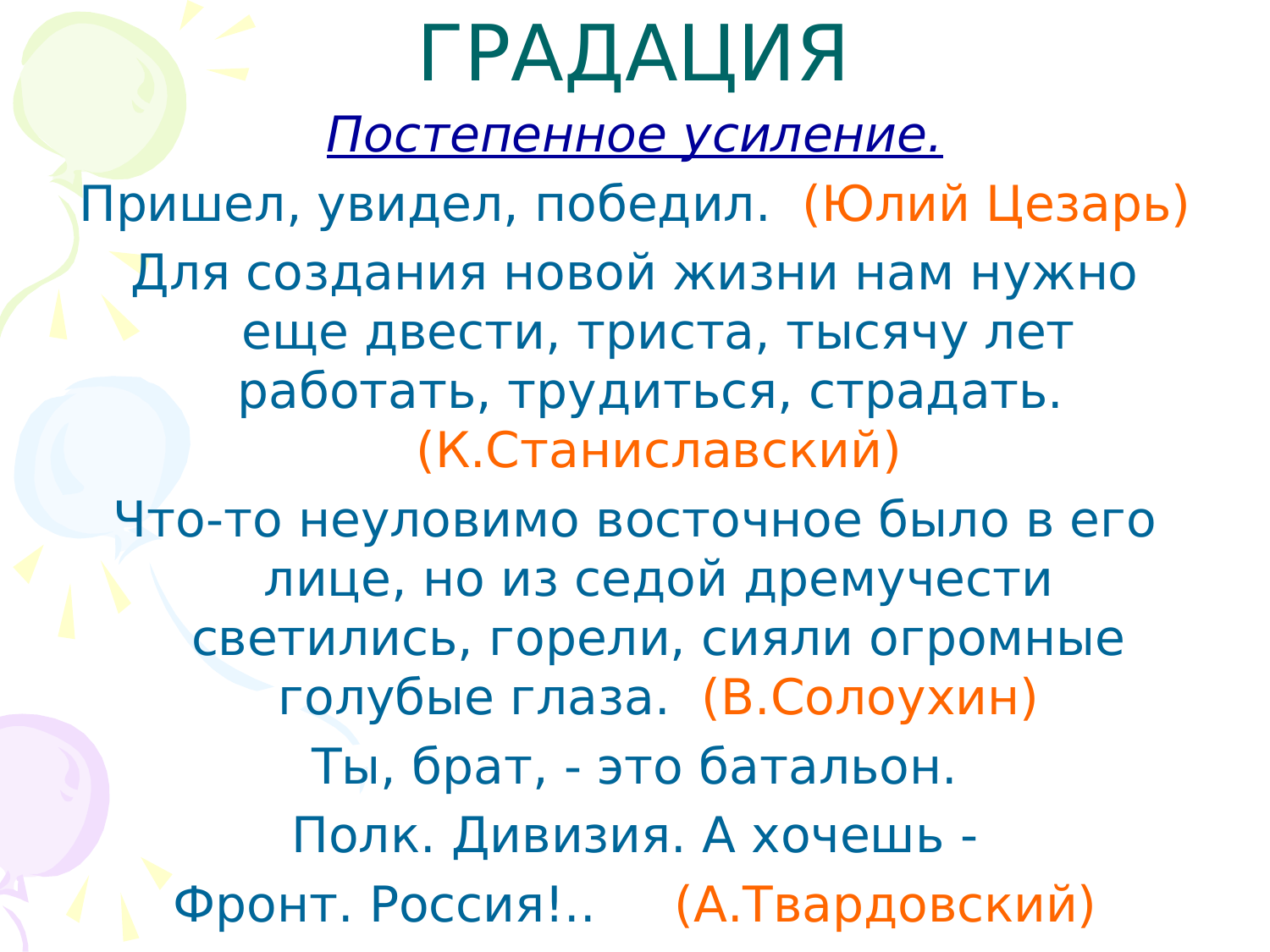

# ГРАДАЦИЯ
Постепенное усиление.
Пришел, увидел, победил.  (Юлий Цезарь)
Для создания новой жизни нам нужно еще двести, триста, тысячу лет работать, трудиться, страдать.  (К.Станиславский)
Что-то неуловимо восточное было в его лице, но из седой дремучести светились, горели, сияли огромные голубые глаза.  (В.Солоухин)
Ты, брат, - это батальон.
Полк. Дивизия. А хочешь -
Фронт. Россия!..     (А.Твардовский)